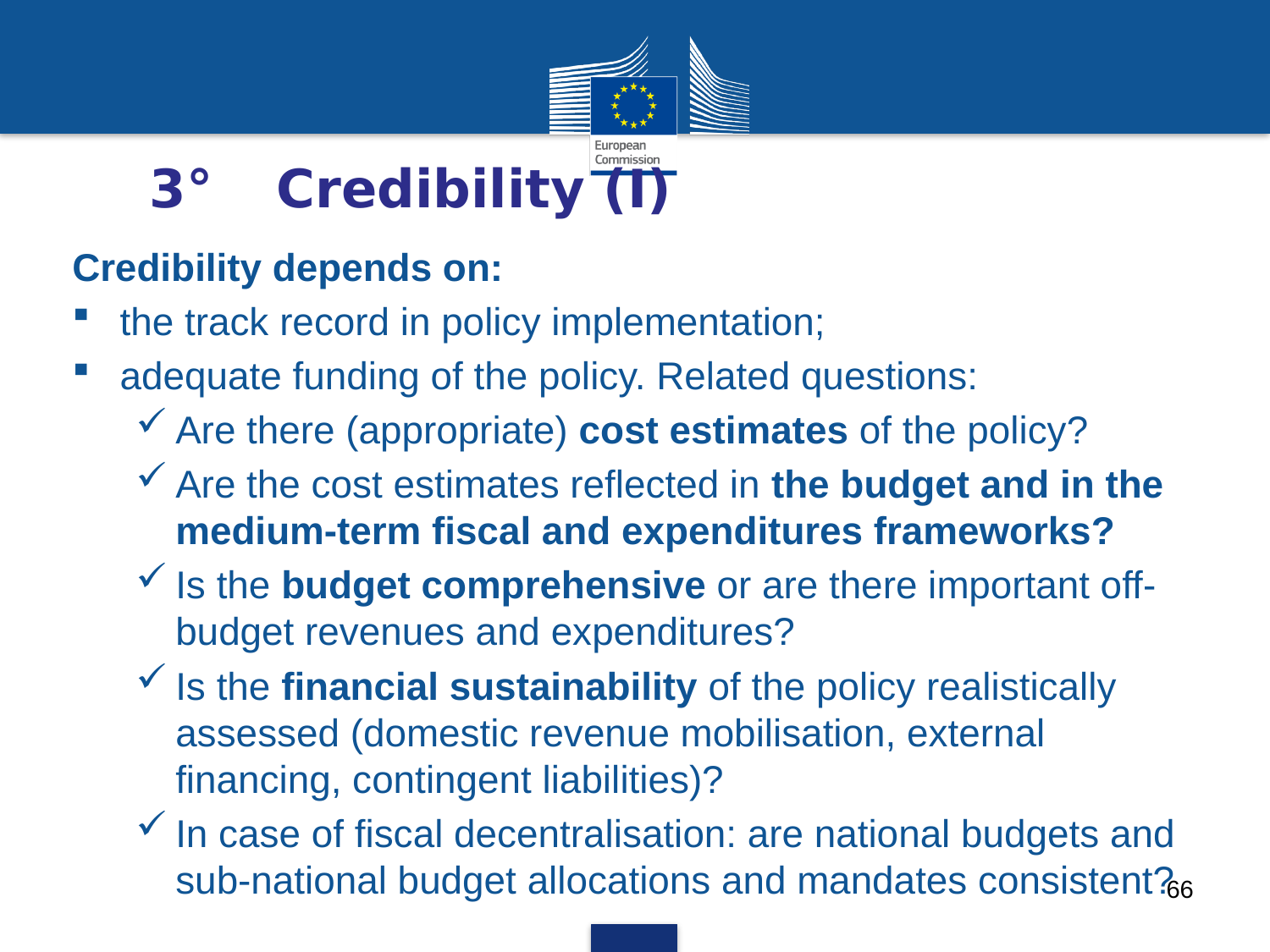

# 3° 	Credibility (I)
Credibility depends on:
the track record in policy implementation;
adequate funding of the policy. Related questions:
Are there (appropriate) cost estimates of the policy?
Are the cost estimates reflected in the budget and in the medium-term fiscal and expenditures frameworks?
Is the budget comprehensive or are there important off-budget revenues and expenditures?
Is the financial sustainability of the policy realistically assessed (domestic revenue mobilisation, external financing, contingent liabilities)?
In case of fiscal decentralisation: are national budgets and sub-national budget allocations and mandates consistent?

66